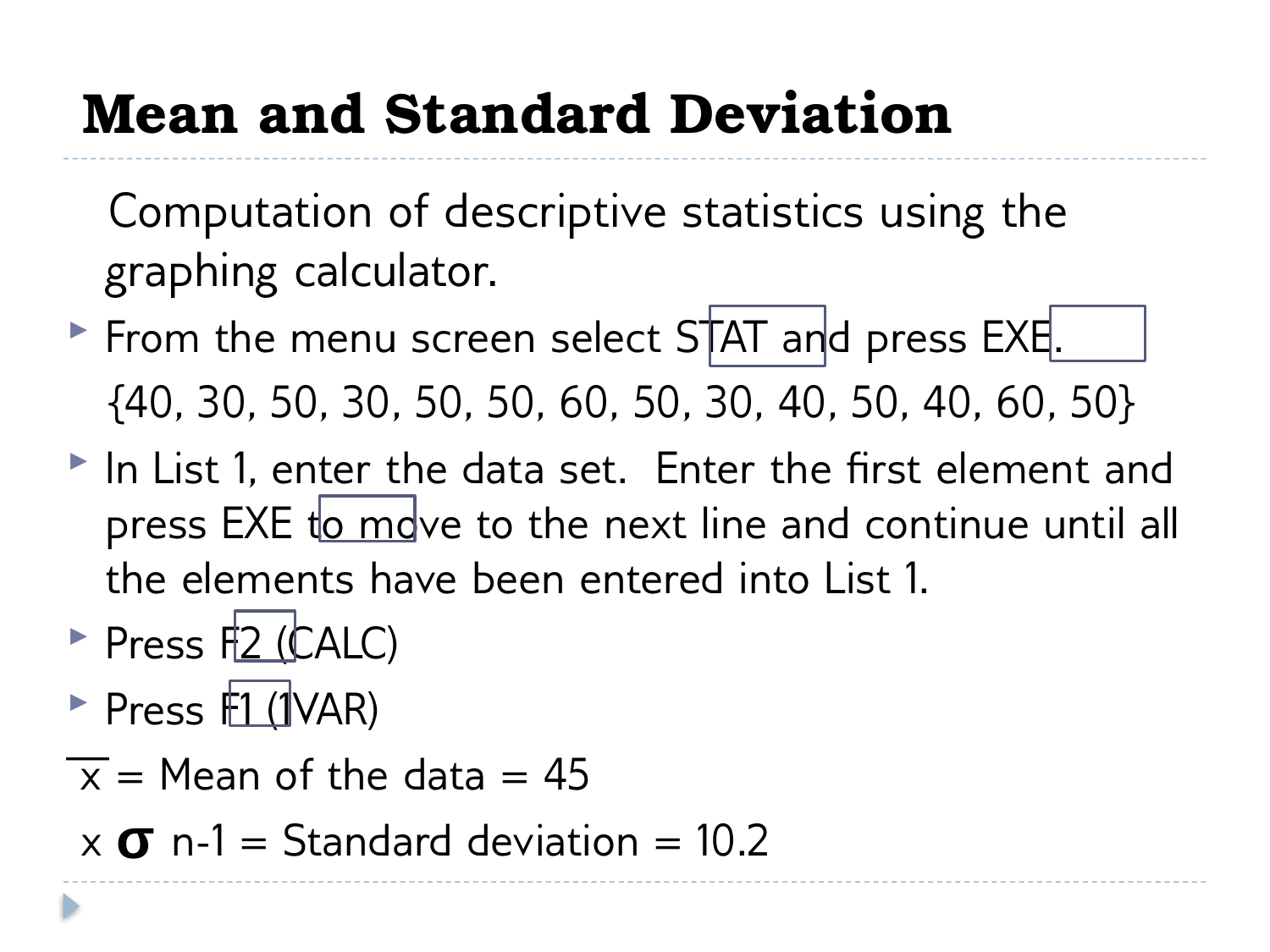

# Mean and Standard Deviation
   Computation of descriptive statistics using the graphing calculator.
From the menu screen select STAT and press EXE.
   {40, 30, 50, 30, 50, 50, 60, 50, 30, 40, 50, 40, 60, 50}
In List 1, enter the data set.  Enter the first element and press EXE to move to the next line and continue until all the elements have been entered into List 1.
Press F2 (CALC)
Press F1 (1VAR)
 ͞x = Mean of the data = 45
 x     n-1 = Standard deviation = 10.2

 σ